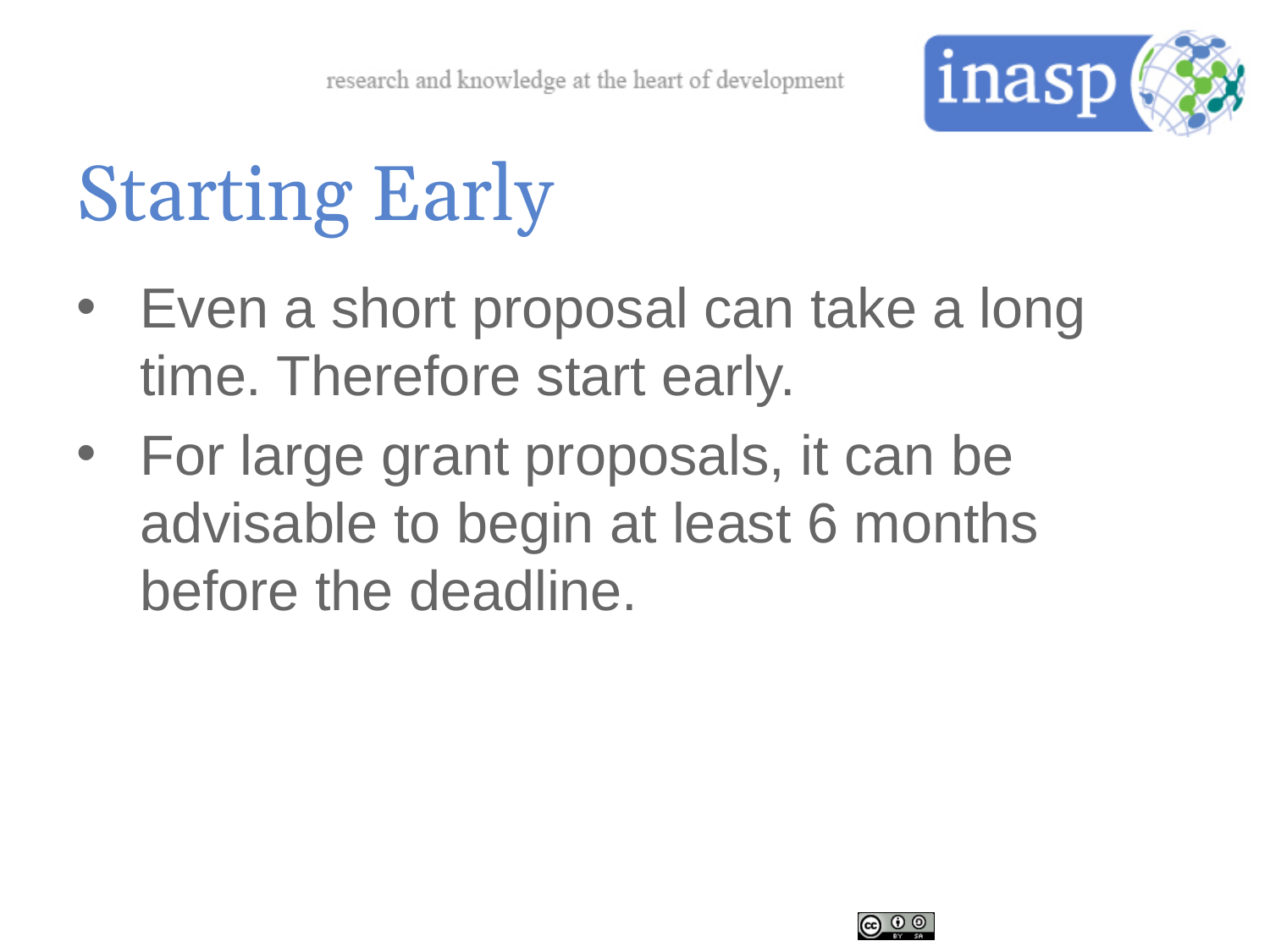

# Starting Early
Even a short proposal can take a long time. Therefore start early.
For large grant proposals, it can be advisable to begin at least 6 months before the deadline.